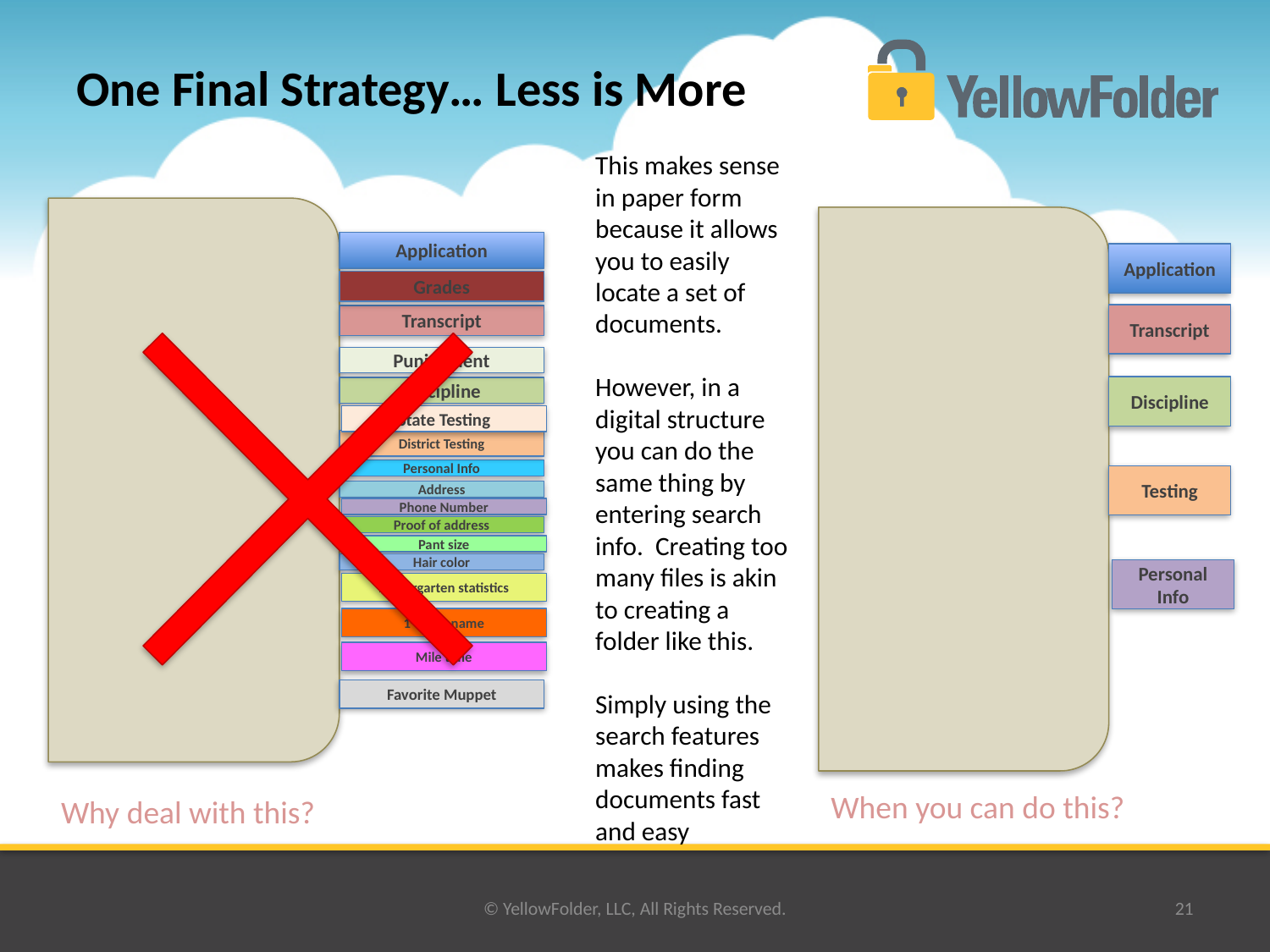

# One Final Strategy… Less is More
This makes sense in paper form because it allows you to easily locate a set of documents.

However, in a digital structure you can do the same thing by entering search info.  Creating too many files is akin to creating a folder like this.

Simply using the search features makes finding documents fast and easy

Application
Grades
Transcript
Punishment
Discipline

State Testing
District Testing
Personal Info
Address
Phone Number
Proof of address
Pant size
Hair color
Kindergarten statistics
1st born name
Mile time
Favorite Muppet
Application
Transcript

Discipline
Testing
Personal Info
When you can do this?
Why deal with this?
© YellowFolder, LLC, All Rights Reserved.
21